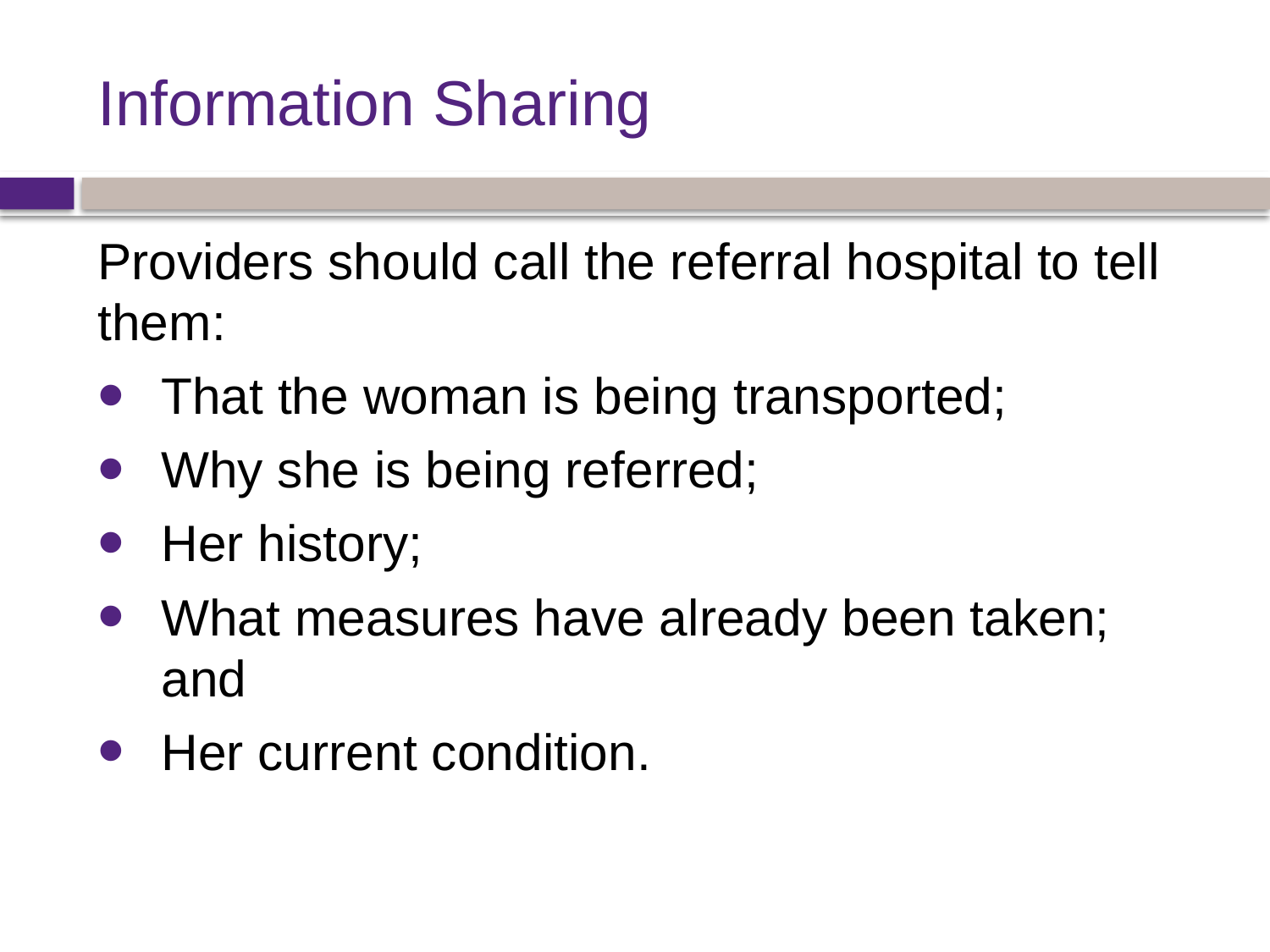

# Information Sharing
Providers should call the referral hospital to tell them:
That the woman is being transported;
Why she is being referred;
Her history;
What measures have already been taken; and
Her current condition.